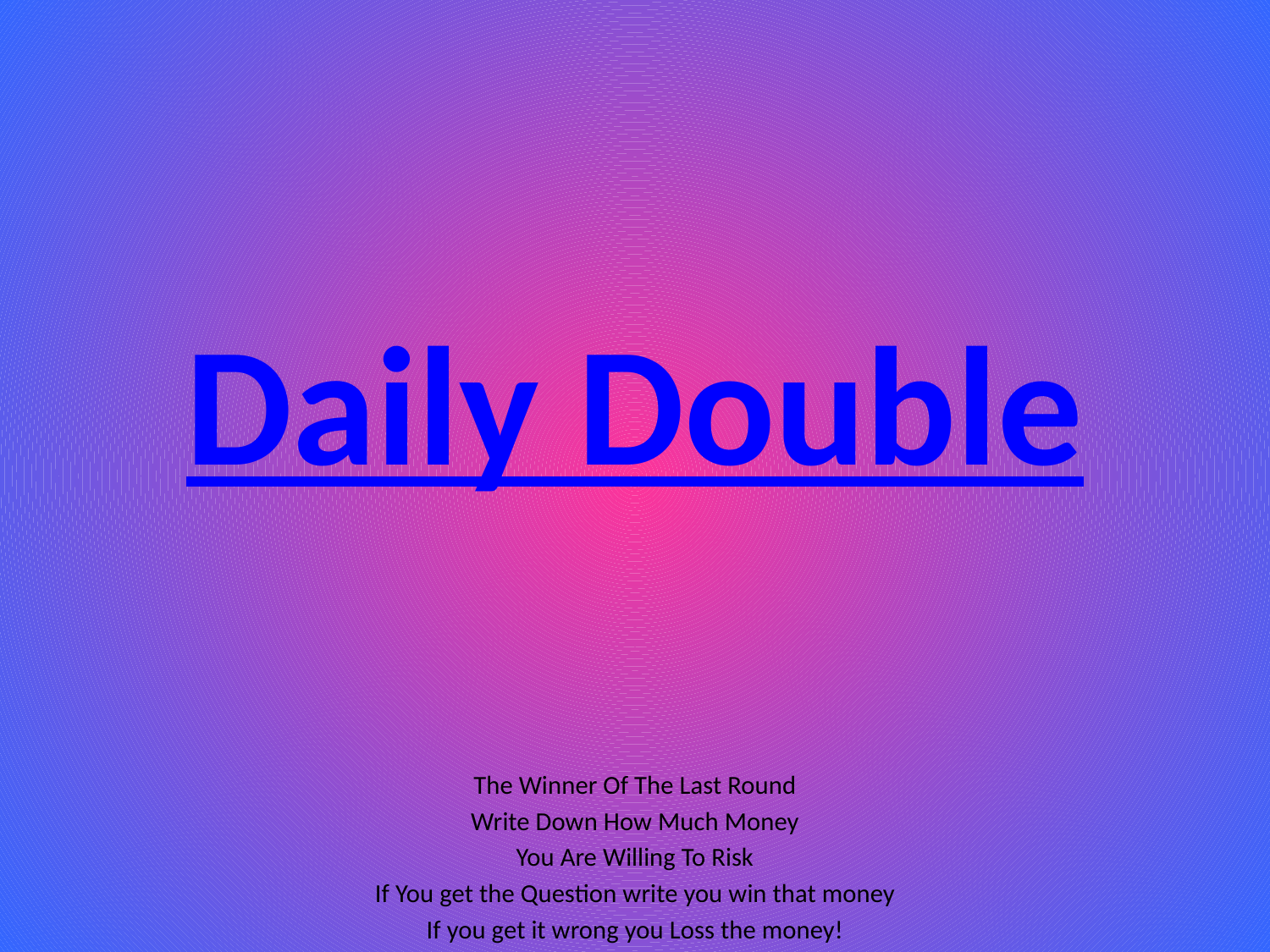

# Daily Double
The Winner Of The Last Round
Write Down How Much Money
You Are Willing To Risk
If You get the Question write you win that money
If you get it wrong you Loss the money!